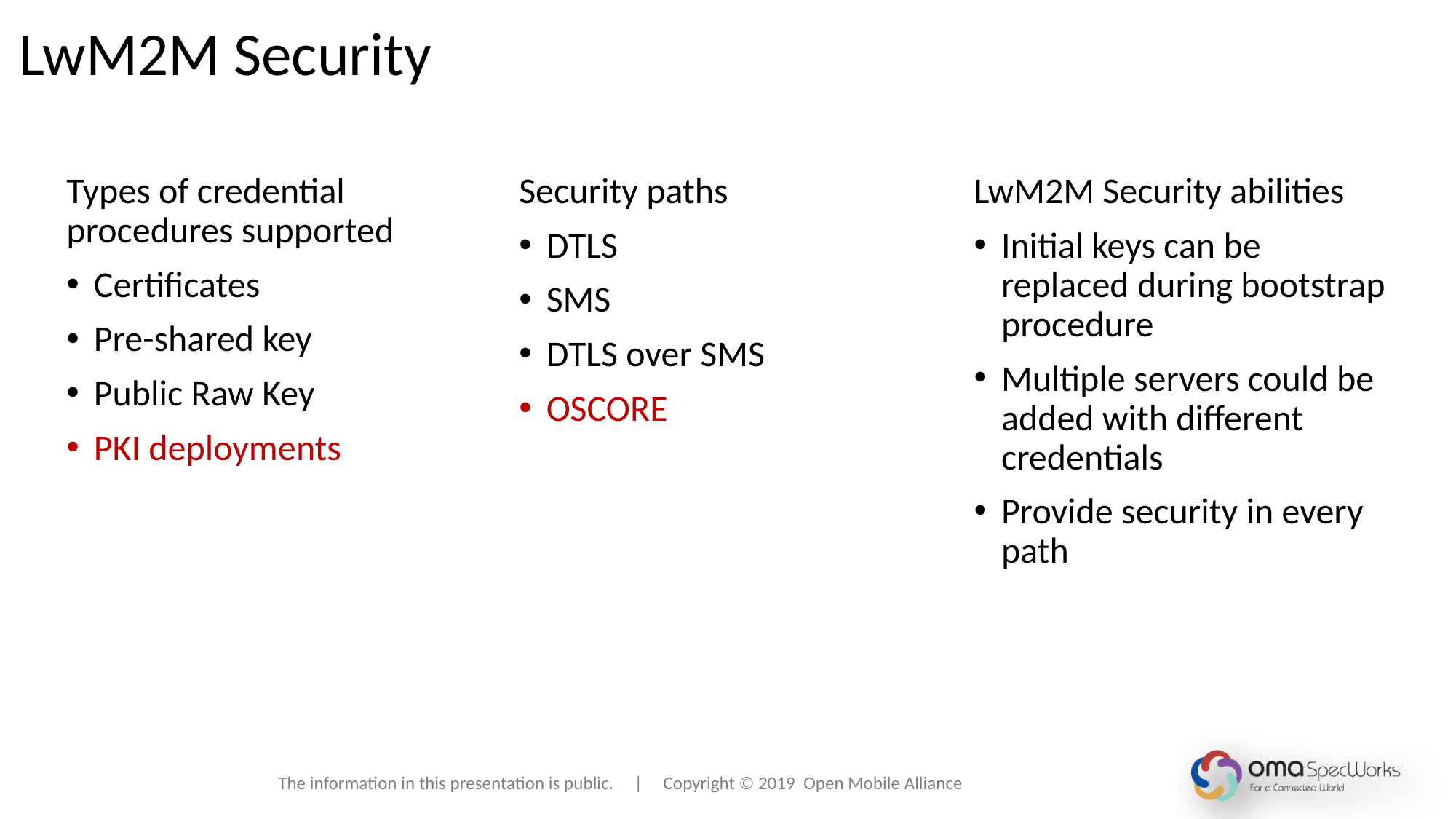

LwM2M Security
Types of credential procedures supported
Certificates
Pre-shared key
Public Raw Key
PKI deployments

Security paths
DTLS
SMS
DTLS over SMS
OSCORE
LwM2M Security abilities
Initial keys can be replaced during bootstrap procedure
Multiple servers could be added with different credentials
Provide security in every path